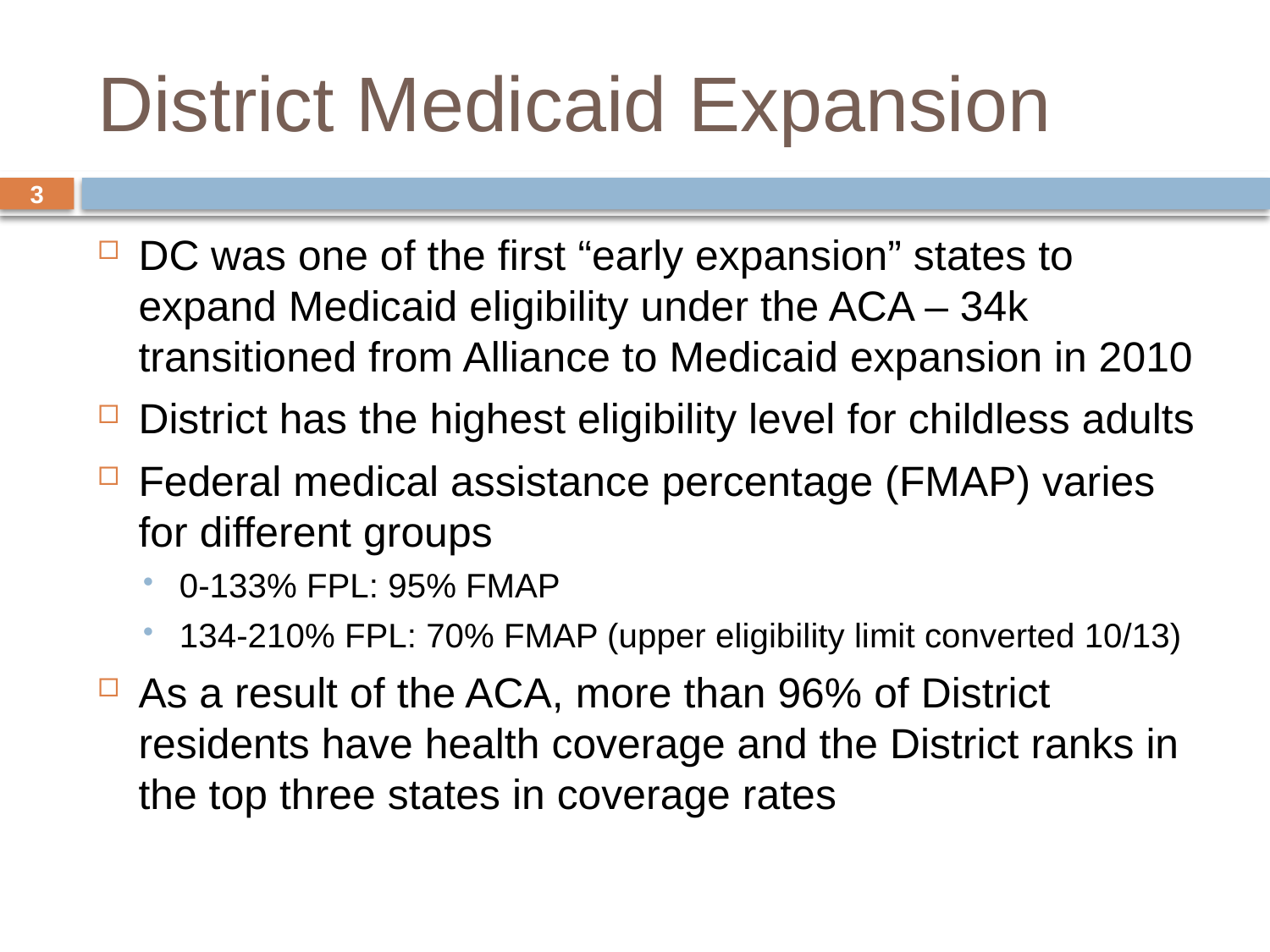

# District Medicaid Expansion
3
DC was one of the first “early expansion” states to expand Medicaid eligibility under the ACA – 34k transitioned from Alliance to Medicaid expansion in 2010
District has the highest eligibility level for childless adults
Federal medical assistance percentage (FMAP) varies for different groups
0-133% FPL: 95% FMAP
134-210% FPL: 70% FMAP (upper eligibility limit converted 10/13)
As a result of the ACA, more than 96% of District residents have health coverage and the District ranks in the top three states in coverage rates